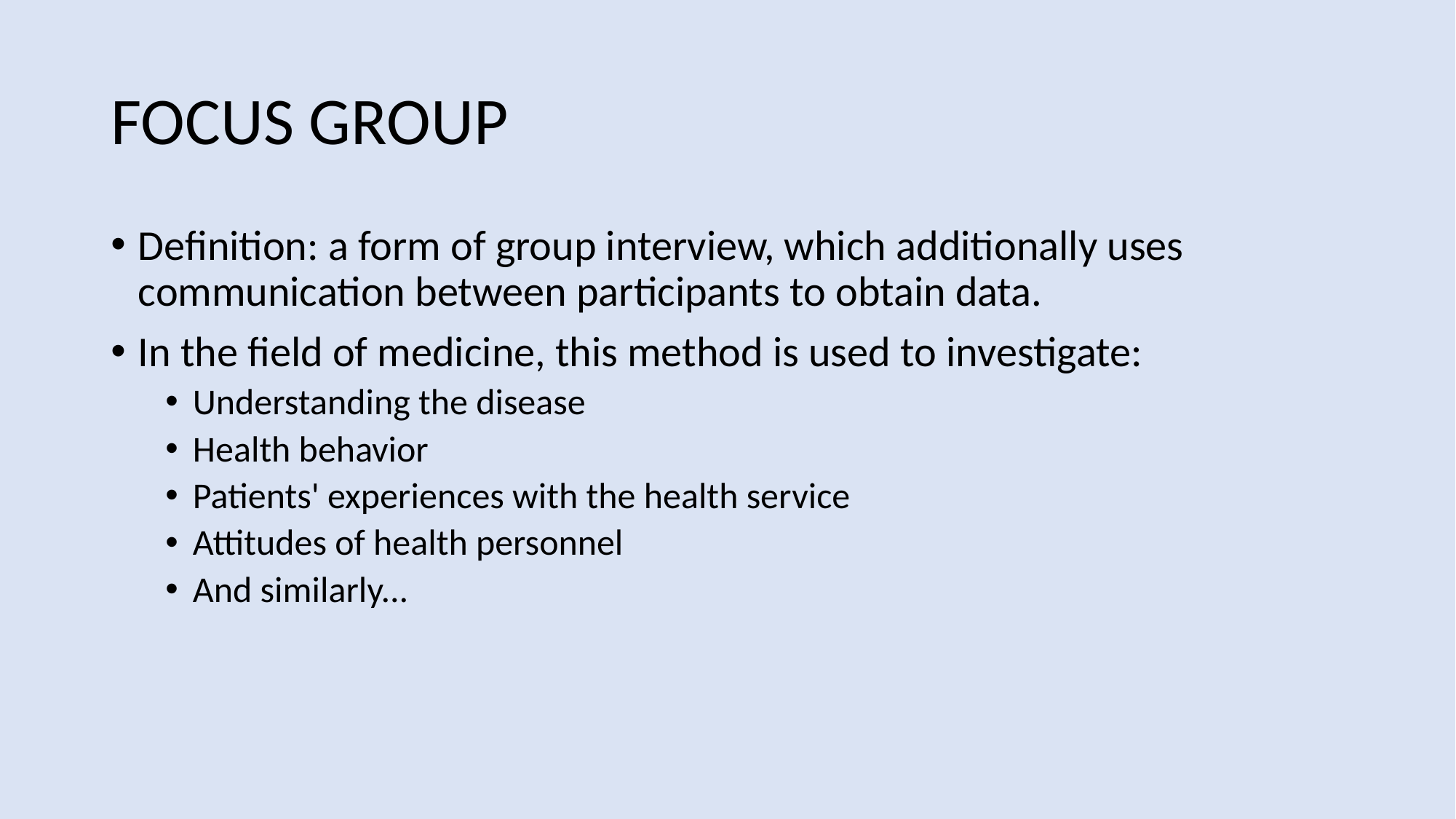

# FOCUS GROUP
Definition: a form of group interview, which additionally uses communication between participants to obtain data.
In the field of medicine, this method is used to investigate:
Understanding the disease
Health behavior
Patients' experiences with the health service
Attitudes of health personnel
And similarly...